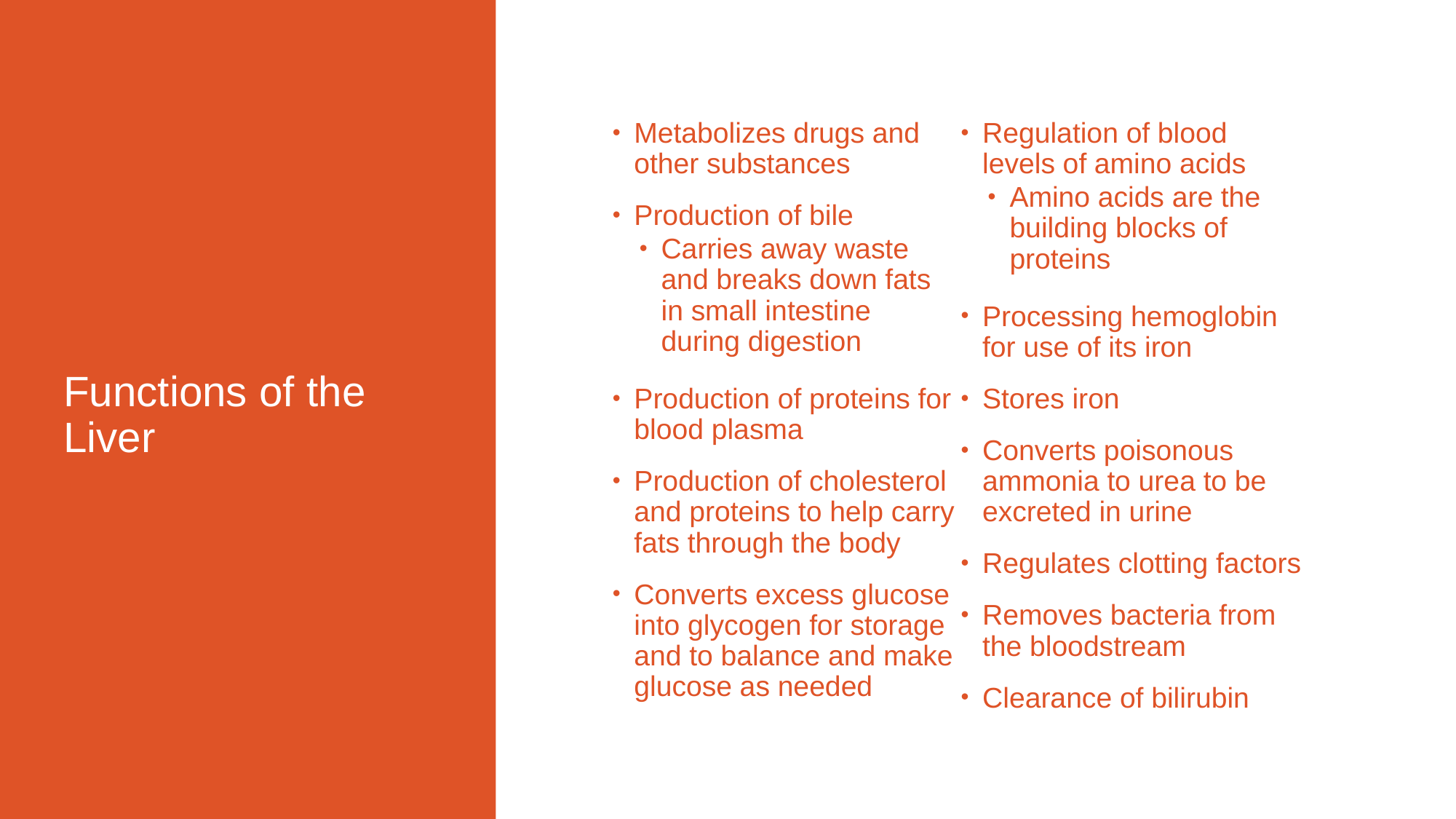

# Functions of the Liver
Metabolizes drugs and other substances
Production of bile
Carries away waste and breaks down fats in small intestine during digestion
Production of proteins for blood plasma
Production of cholesterol and proteins to help carry fats through the body
Converts excess glucose into glycogen for storage and to balance and make glucose as needed
Regulation of blood levels of amino acids
Amino acids are the building blocks of proteins
Processing hemoglobin for use of its iron
Stores iron
Converts poisonous ammonia to urea to be excreted in urine
Regulates clotting factors
Removes bacteria from the bloodstream
Clearance of bilirubin